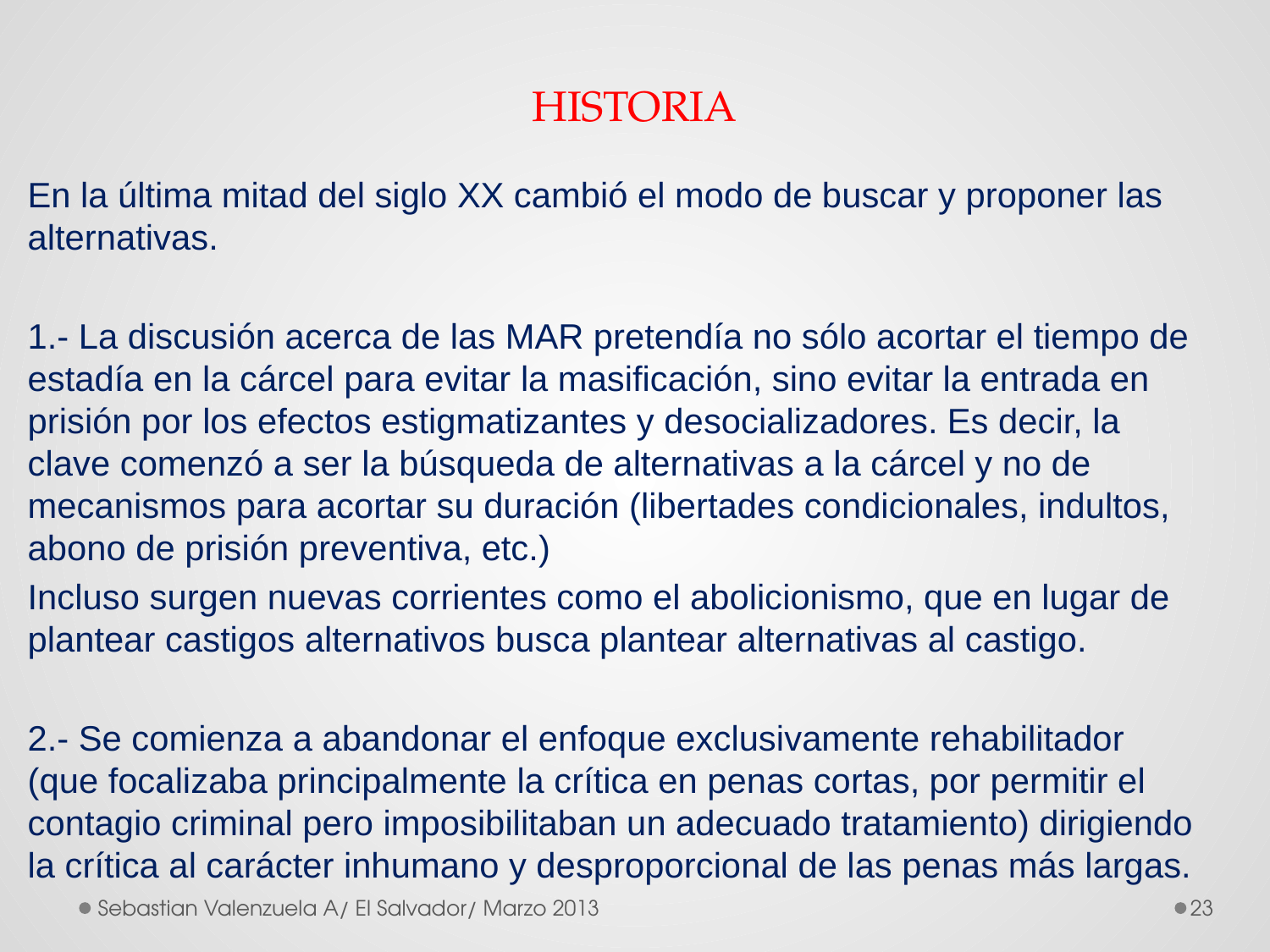

# HISTORIA
En la última mitad del siglo XX cambió el modo de buscar y proponer las alternativas.

1.- La discusión acerca de las MAR pretendía no sólo acortar el tiempo de estadía en la cárcel para evitar la masificación, sino evitar la entrada en prisión por los efectos estigmatizantes y desocializadores. Es decir, la clave comenzó a ser la búsqueda de alternativas a la cárcel y no de mecanismos para acortar su duración (libertades condicionales, indultos, abono de prisión preventiva, etc.)
Incluso surgen nuevas corrientes como el abolicionismo, que en lugar de plantear castigos alternativos busca plantear alternativas al castigo.

2.- Se comienza a abandonar el enfoque exclusivamente rehabilitador (que focalizaba principalmente la crítica en penas cortas, por permitir el contagio criminal pero imposibilitaban un adecuado tratamiento) dirigiendo la crítica al carácter inhumano y desproporcional de las penas más largas.

Sebastian Valenzuela A/ El Salvador/ Marzo 2013
23